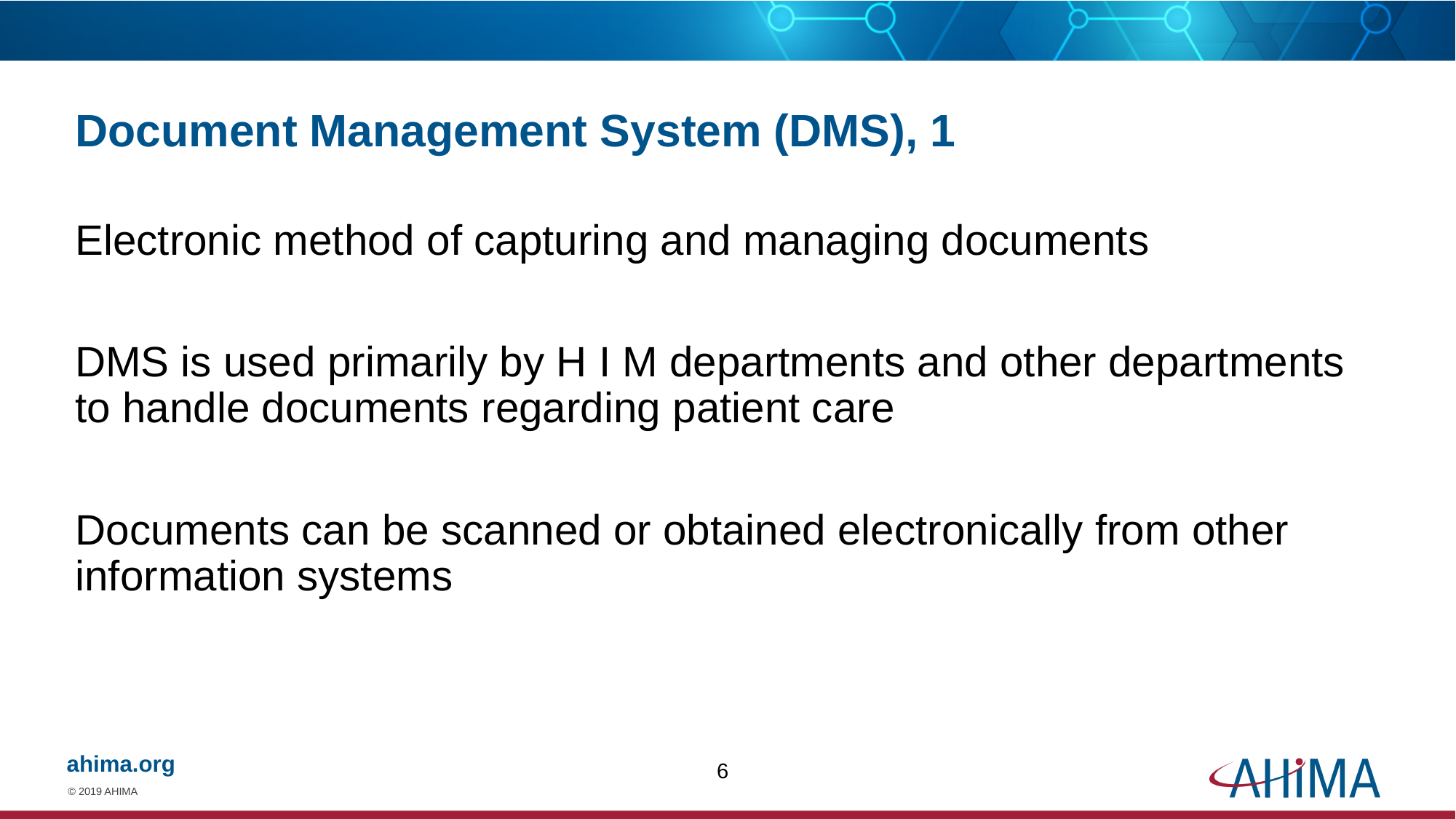

# Document Management System (DMS), 1
Electronic method of capturing and managing documents

DMS is used primarily by H I M departments and other departments to handle documents regarding patient care

Documents can be scanned or obtained electronically from other information systems